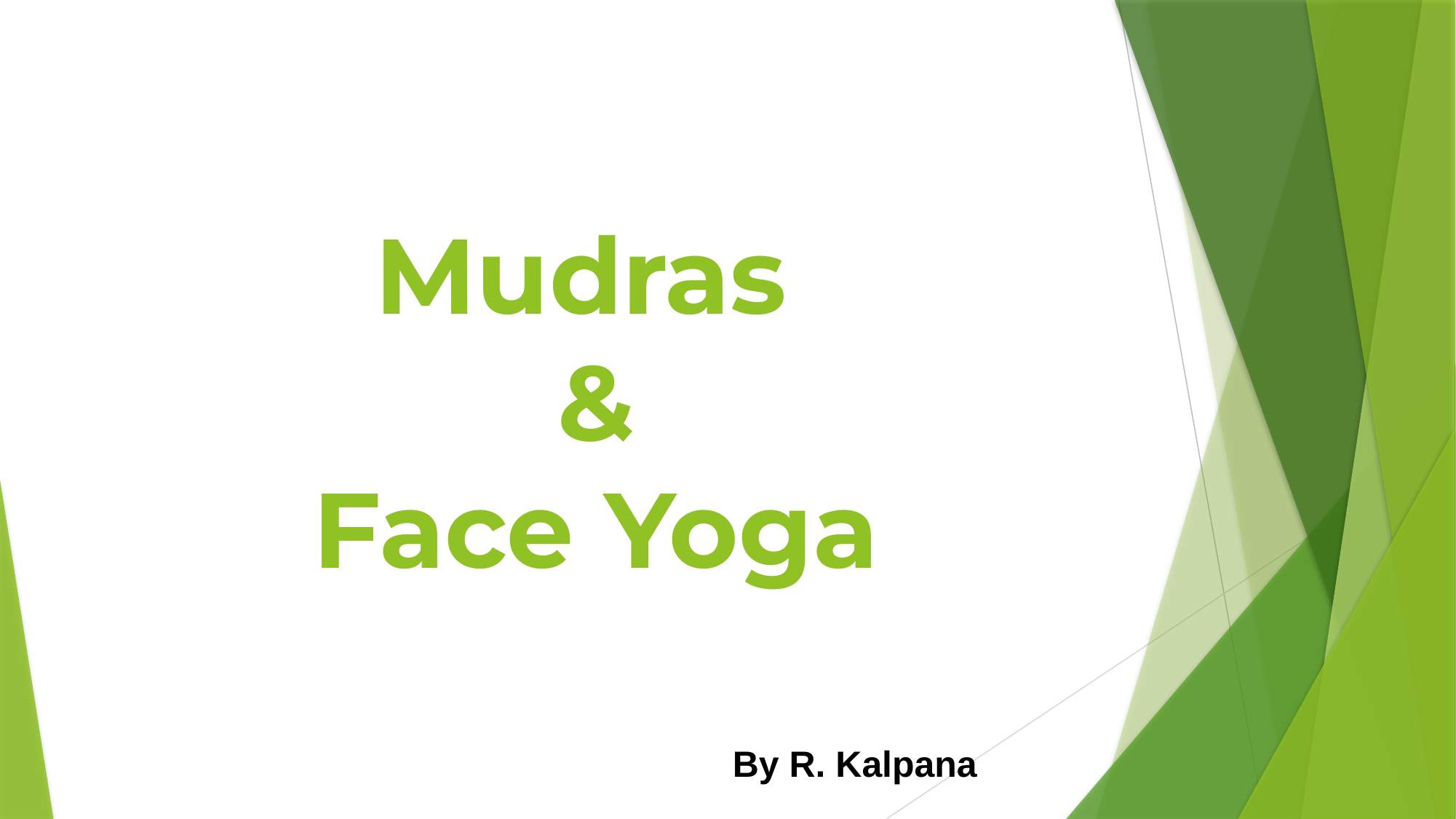

# Mudras & Face Yoga
By R. Kalpana